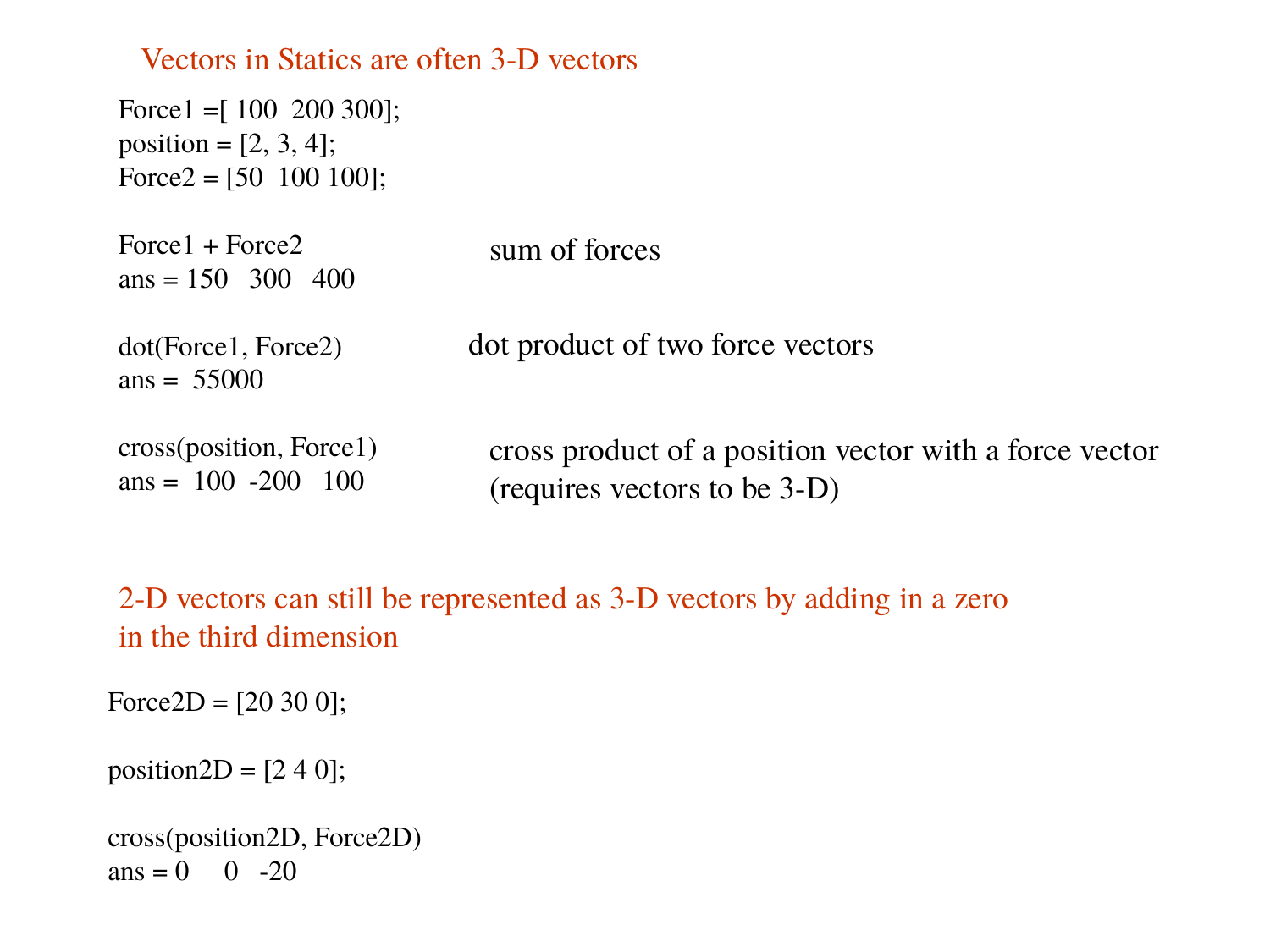

Vectors in Statics are often 3-D vectors
Force1 =[ 100  200 300];
position = [2, 3, 4];
Force2 = [50  100 100];

Force1 + Force2
ans = 150   300   400

dot(Force1, Force2)
ans =  55000

cross(position, Force1)
ans =  100  -200   100
sum of forces
dot product of two force vectors
cross product of a position vector with a force vector
(requires vectors to be 3-D)
2-D vectors can still be represented as 3-D vectors by adding in a zero
in the third dimension
Force2D = [20 30 0];

position2D = [2 4 0];

cross(position2D, Force2D)
ans = 0     0   -20